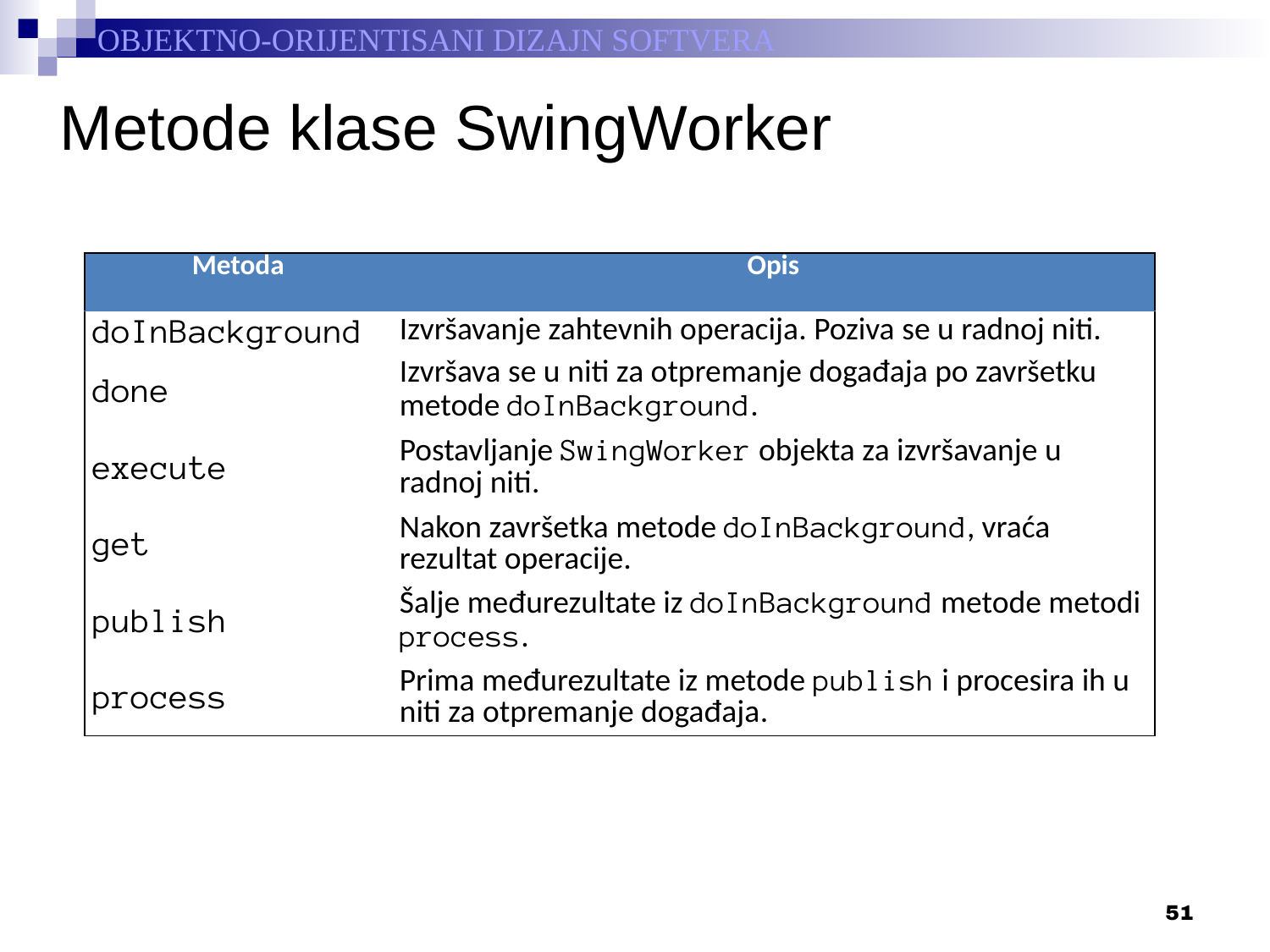

# Metode klase SwingWorker
| Metoda | Opis |
| --- | --- |
| doInBackground | Izvršavanje zahtevnih operacija. Poziva se u radnoj niti. |
| done | Izvršava se u niti za otpremanje događaja po završetku metode doInBackground. |
| execute | Postavljanje SwingWorker objekta za izvršavanje u radnoj niti. |
| get | Nakon završetka metode doInBackground, vraća rezultat operacije. |
| publish | Šalje međurezultate iz doInBackground metode metodi process. |
| process | Prima međurezultate iz metode publish i procesira ih u niti za otpremanje događaja. |
51